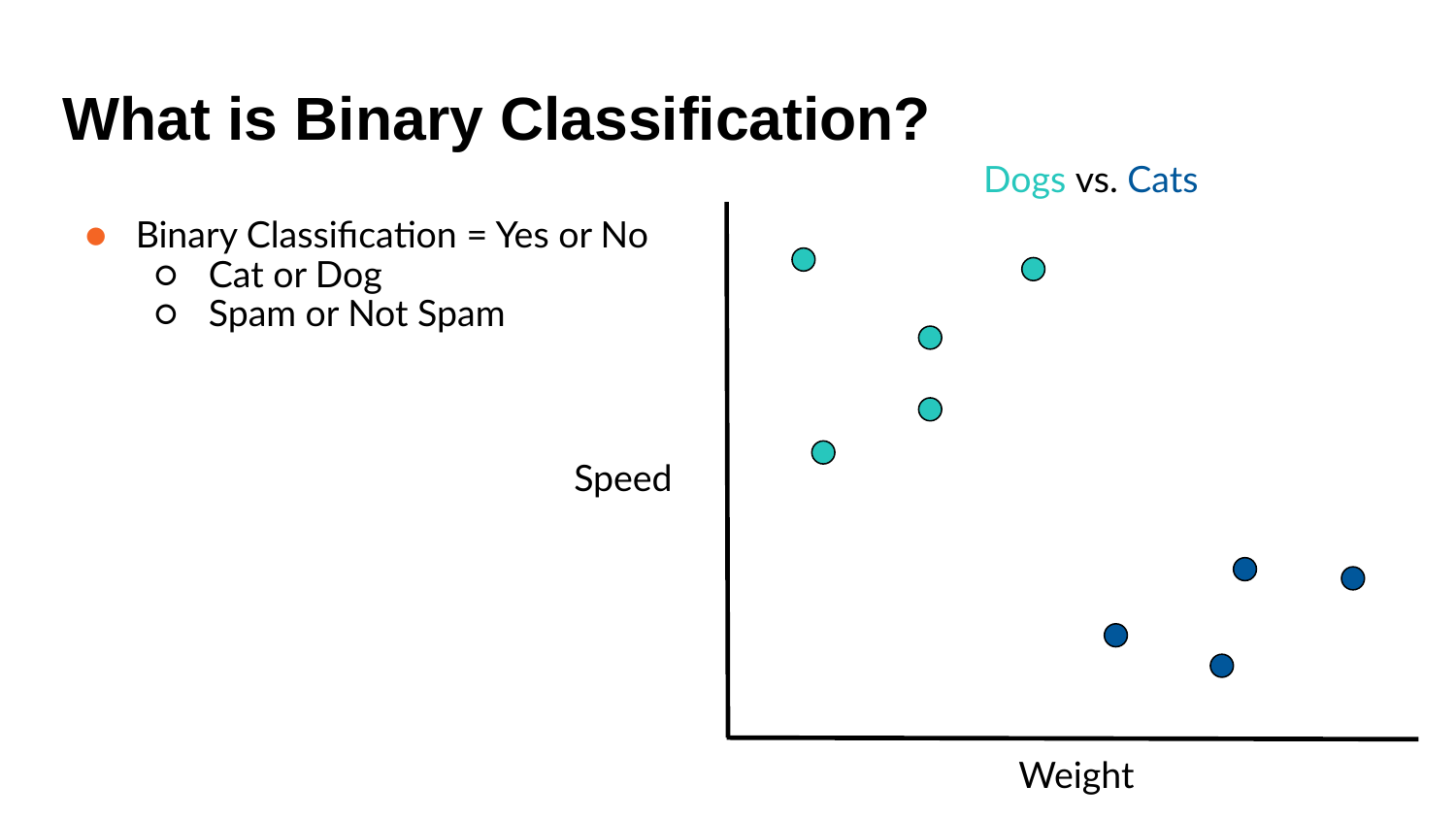

# What is Binary Classification?
Dogs vs. Cats
Binary Classification = Yes or No
Cat or Dog
Spam or Not Spam

Speed

Weight